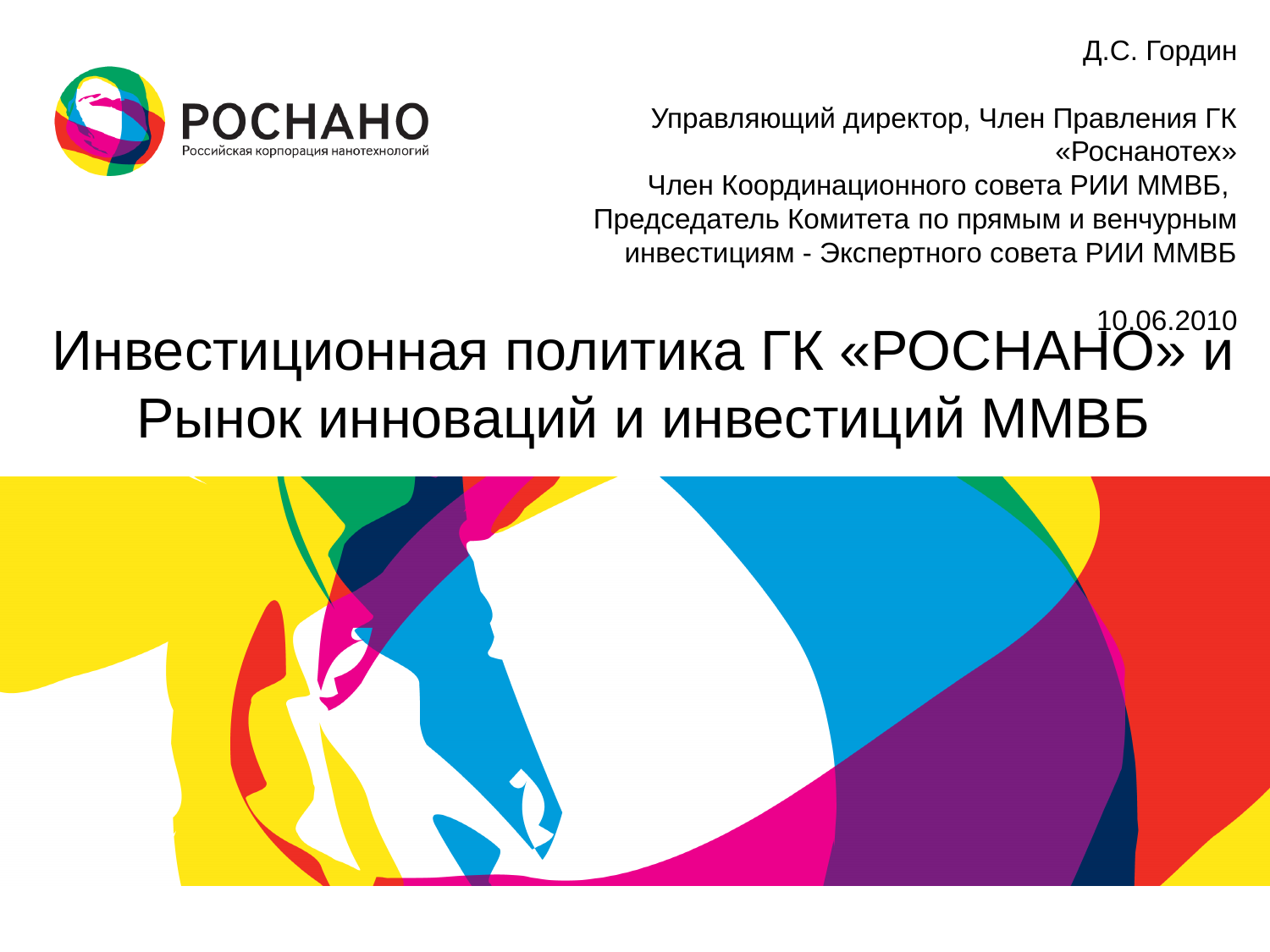

Д.С. Гордин

Управляющий директор, Член Правления ГК «Роснанотех»
Член Координационного совета РИИ ММВБ,
Председатель Комитета по прямым и венчурным инвестициям - Экспертного совета РИИ ММВБ

10.06.2010
Инвестиционная политика ГК «РОСНАНО» и
Рынок инноваций и инвестиций ММВБ